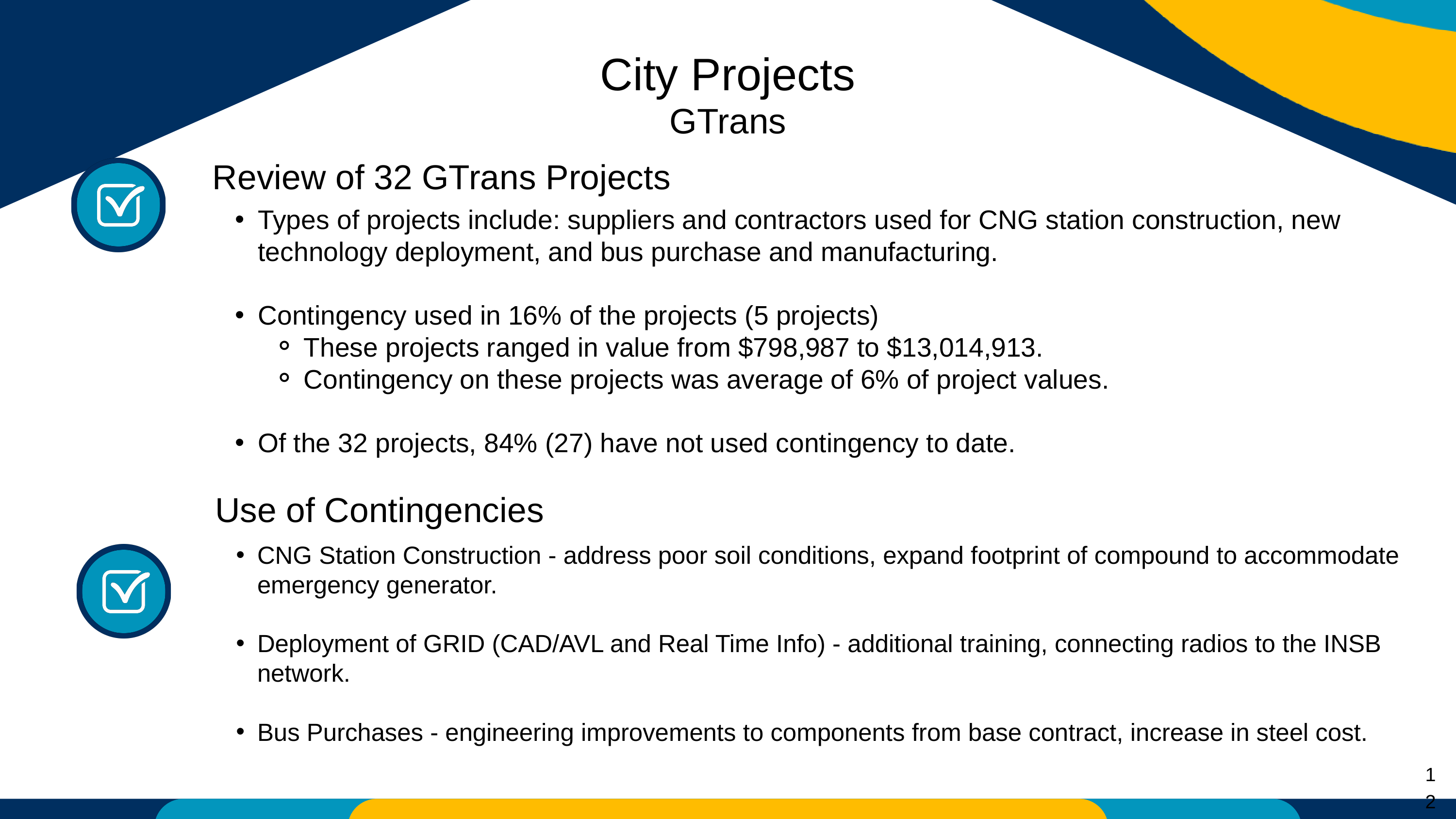

City Projects
GTrans
Review of 32 GTrans Projects

Types of projects include: suppliers and contractors used for CNG station construction, new technology deployment, and bus purchase and manufacturing.

Contingency used in 16% of the projects (5 projects)
These projects ranged in value from $798,987 to $13,014,913.
Contingency on these projects was average of 6% of project values.

Of the 32 projects, 84% (27) have not used contingency to date.

Use of Contingencies
CNG Station Construction - address poor soil conditions, expand footprint of compound to accommodate emergency generator.

Deployment of GRID (CAD/AVL and Real Time Info) - additional training, connecting radios to the INSB network.

Bus Purchases - engineering improvements to components from base contract, increase in steel cost.

12